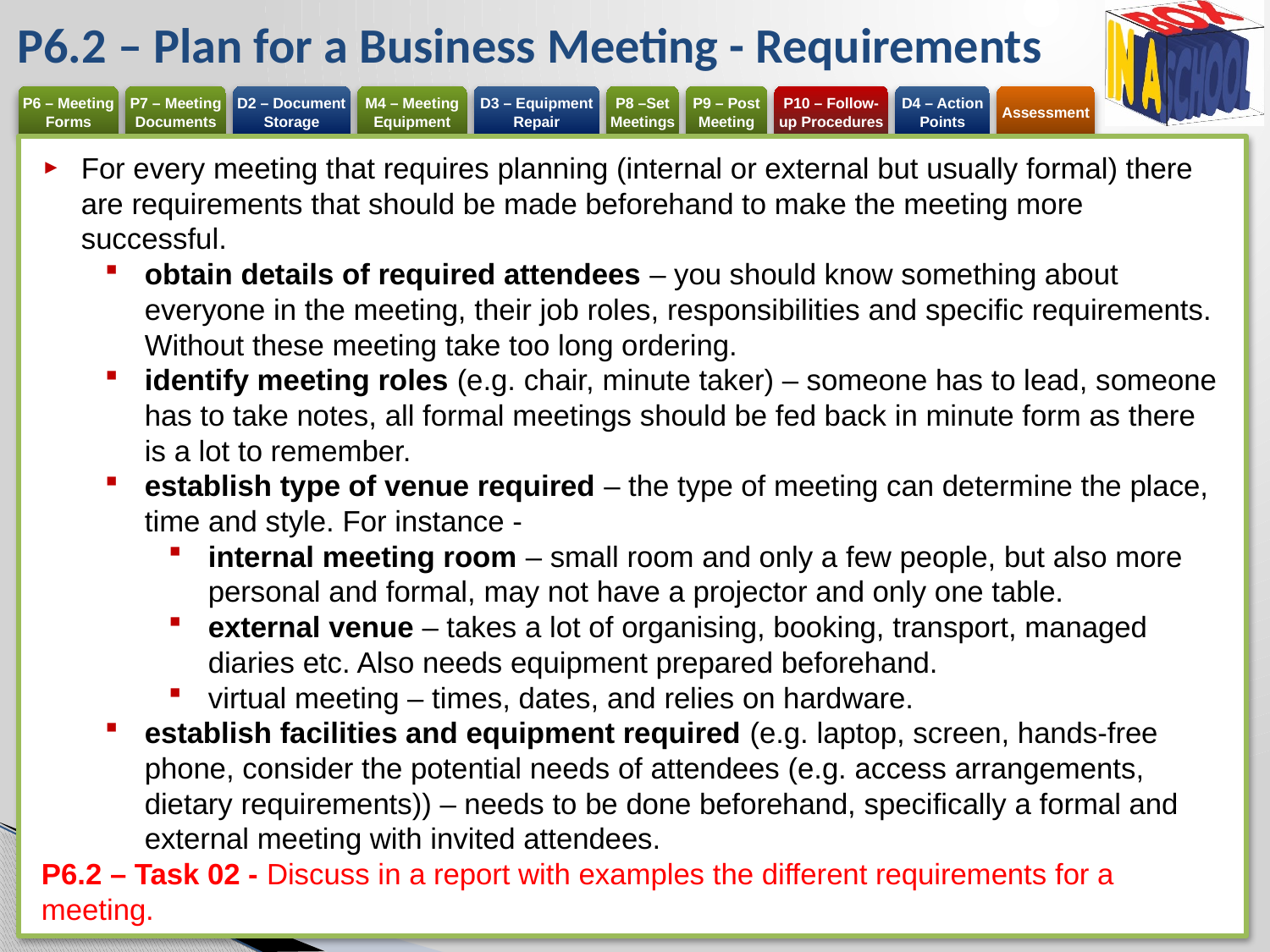

# P6.2 – Plan for a Business Meeting - Requirements
For every meeting that requires planning (internal or external but usually formal) there are requirements that should be made beforehand to make the meeting more successful.
obtain details of required attendees – you should know something about everyone in the meeting, their job roles, responsibilities and specific requirements. Without these meeting take too long ordering.
identify meeting roles (e.g. chair, minute taker) – someone has to lead, someone has to take notes, all formal meetings should be fed back in minute form as there is a lot to remember.
establish type of venue required – the type of meeting can determine the place, time and style. For instance -
internal meeting room – small room and only a few people, but also more personal and formal, may not have a projector and only one table.
external venue – takes a lot of organising, booking, transport, managed diaries etc. Also needs equipment prepared beforehand.
virtual meeting – times, dates, and relies on hardware.
establish facilities and equipment required (e.g. laptop, screen, hands-free phone, consider the potential needs of attendees (e.g. access arrangements, dietary requirements)) – needs to be done beforehand, specifically a formal and external meeting with invited attendees.
P6.2 – Task 02 - Discuss in a report with examples the different requirements for a meeting.